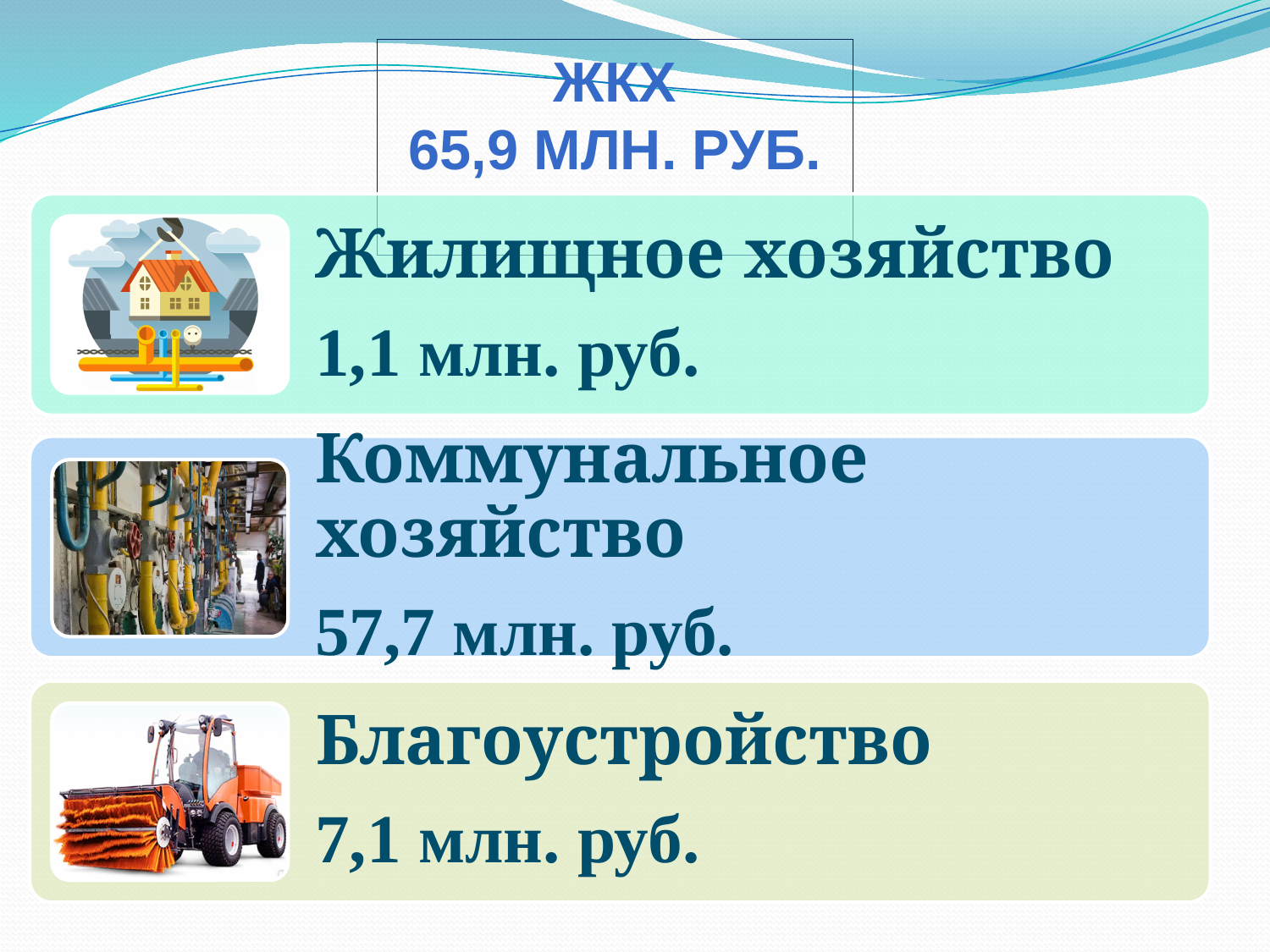

ЖКХ
65,9 млн. руб.

Жилищное хозяйство
1,1 млн. руб.
Коммунальное хозяйство
57,7 млн. руб.
Благоустройство
7,1 млн. руб.